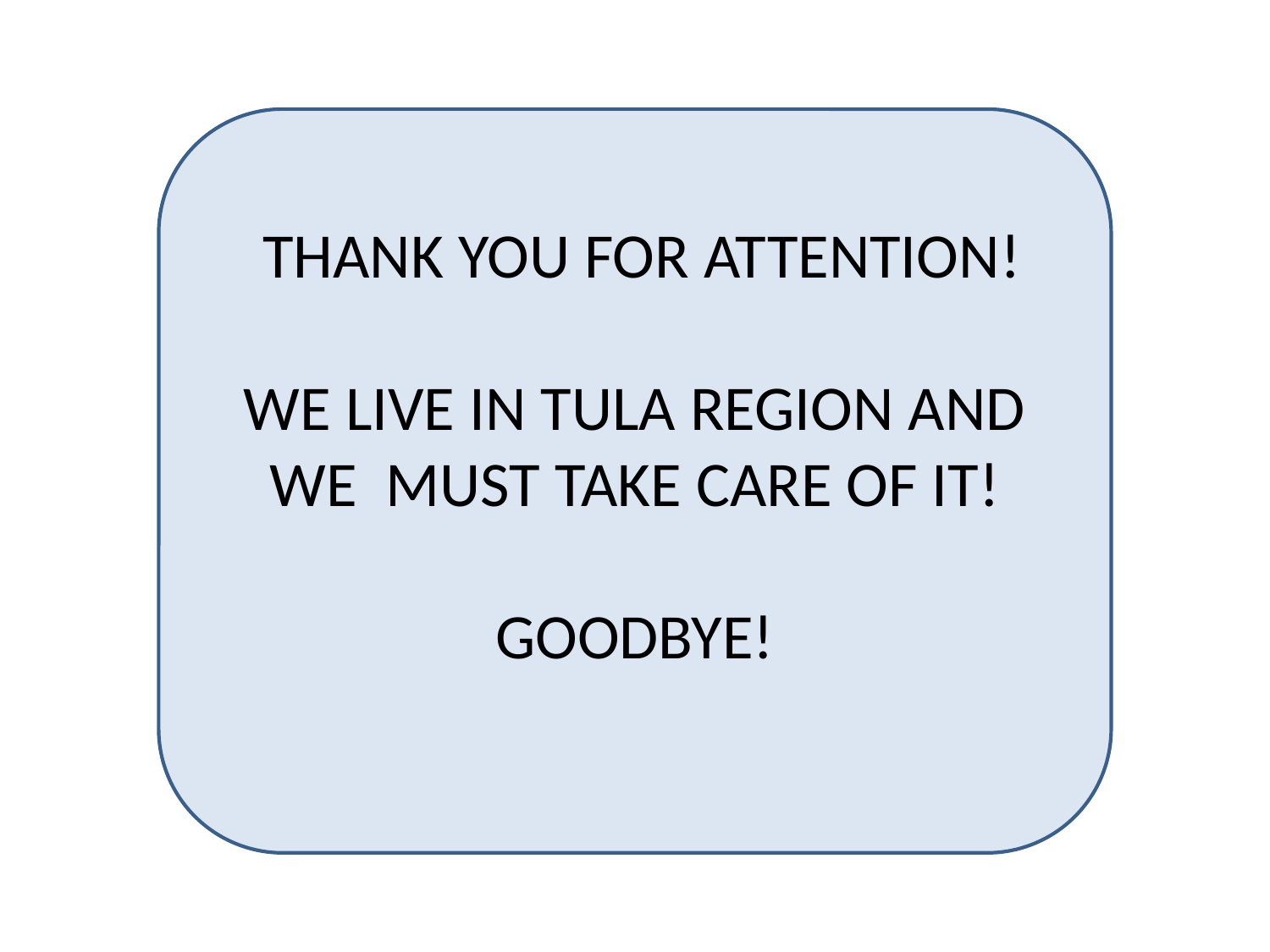

THANK YOU FOR ATTENTION!

WE LIVE IN TULA REGION AND WE  MUST TAKE CARE OF IT!

GOODBYE!